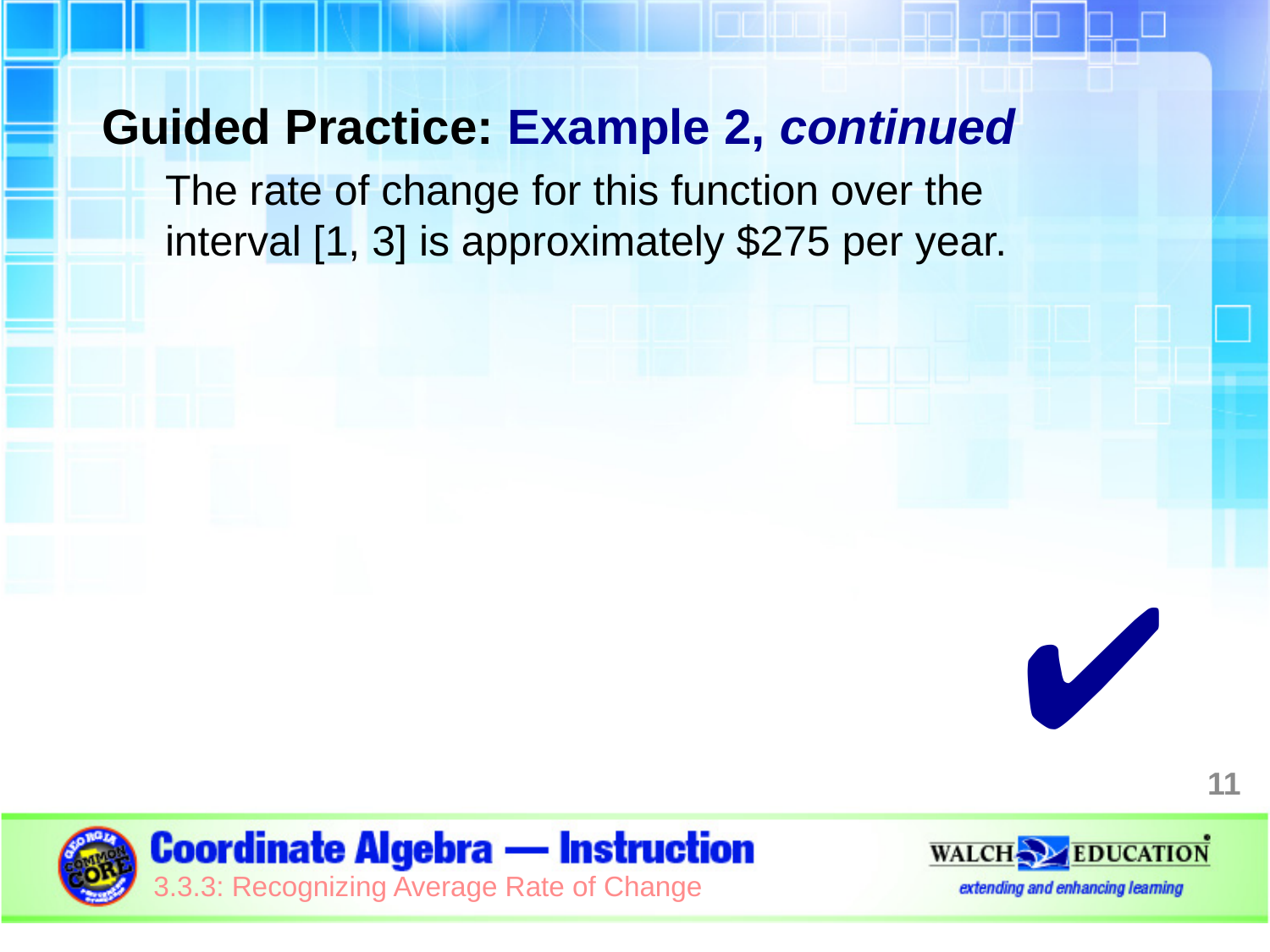

Guided Practice: Example 2, continued
The rate of change for this function over the interval [1, 3] is approximately $275 per year.

✔
11
3.3.3: Recognizing Average Rate of Change